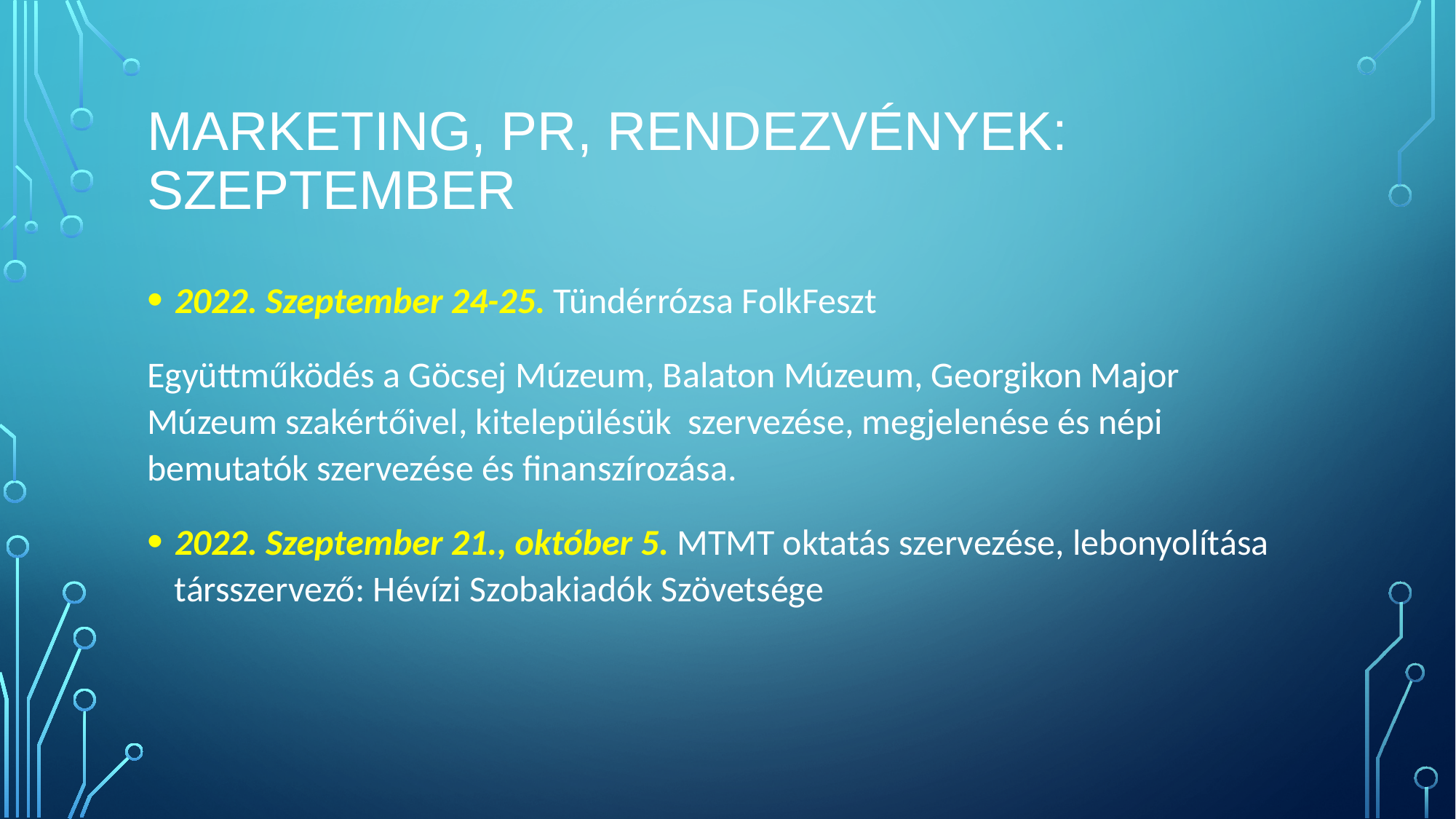

# Marketing, PR, Rendezvények: Szeptember
2022. Szeptember 24-25. Tündérrózsa FolkFeszt
Együttműködés a Göcsej Múzeum, Balaton Múzeum, Georgikon Major Múzeum szakértőivel, kitelepülésük  szervezése, megjelenése és népi bemutatók szervezése és finanszírozása.
2022. Szeptember 21., október 5. MTMT oktatás szervezése, lebonyolítása társszervező: Hévízi Szobakiadók Szövetsége